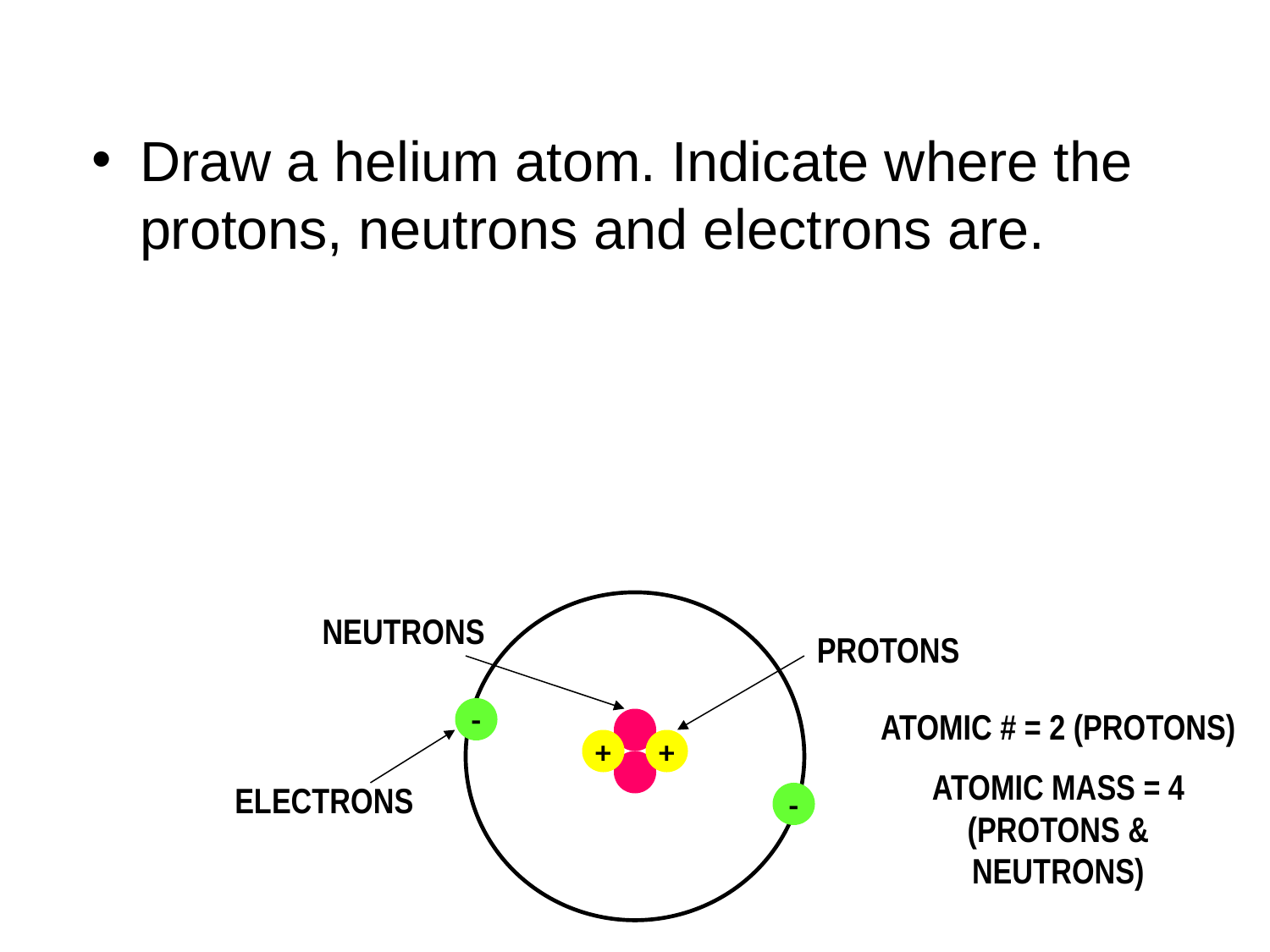

Draw a helium atom. Indicate where the protons, neutrons and electrons are.

NEUTRONS
PROTONS

-
ATOMIC # = 2 (PROTONS)
ATOMIC MASS = 4 (PROTONS & NEUTRONS)

+
+

ELECTRONS
-